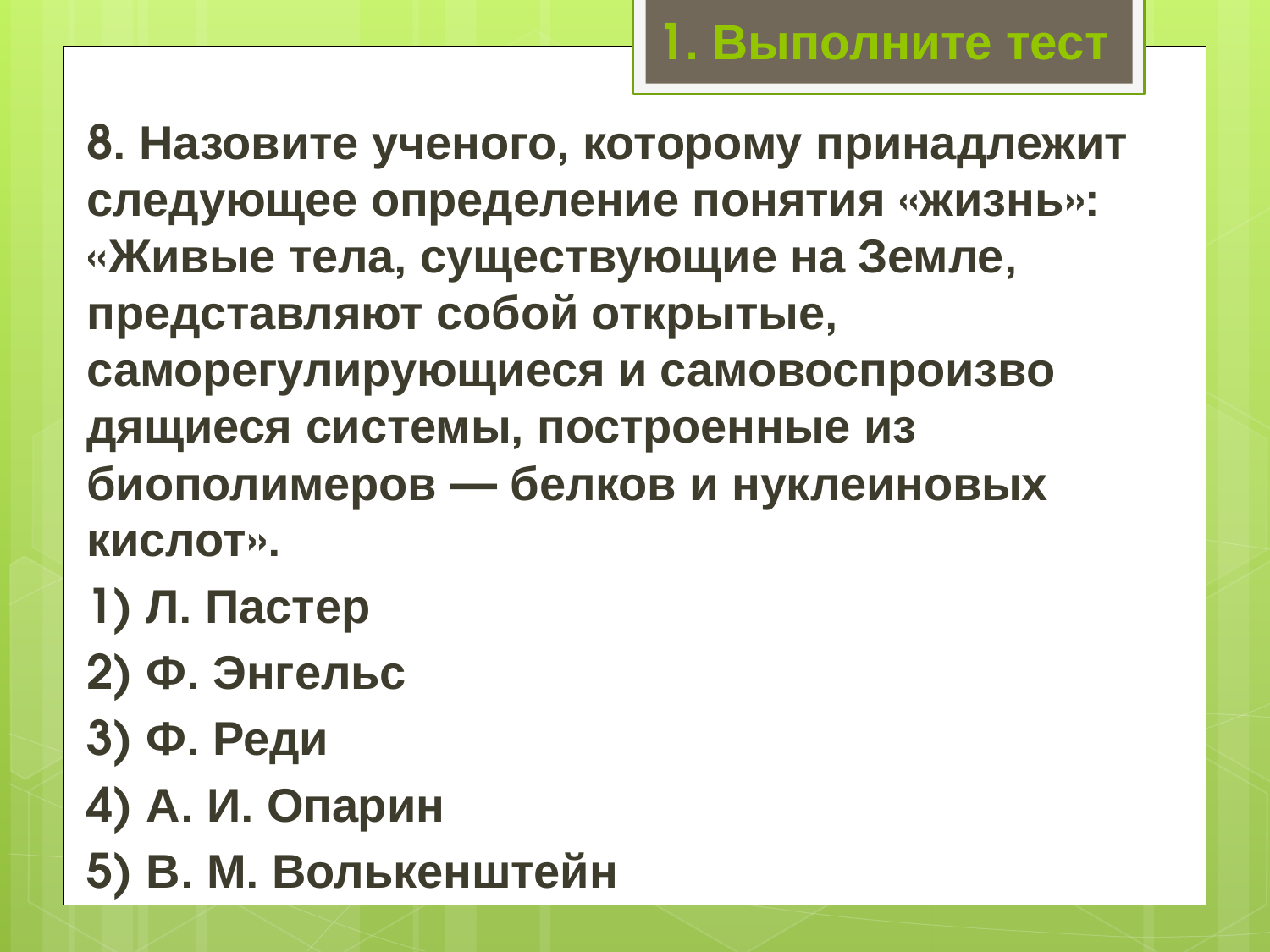

# 1. Выполните тест
8. Назовите ученого, которому принадлежит следующее определение понятия «жизнь»: «Живые тела, существующие на Земле, представляют собой открытые, саморегулирующиеся и самовоспроизво­дящиеся системы, построенные из биополимеров — белков и нуклеиновых кислот».
1) Л. Пастер
2) Ф. Энгельс
3) Ф. Реди
4) А. И. Опарин
5) В. М. Волькенштейн